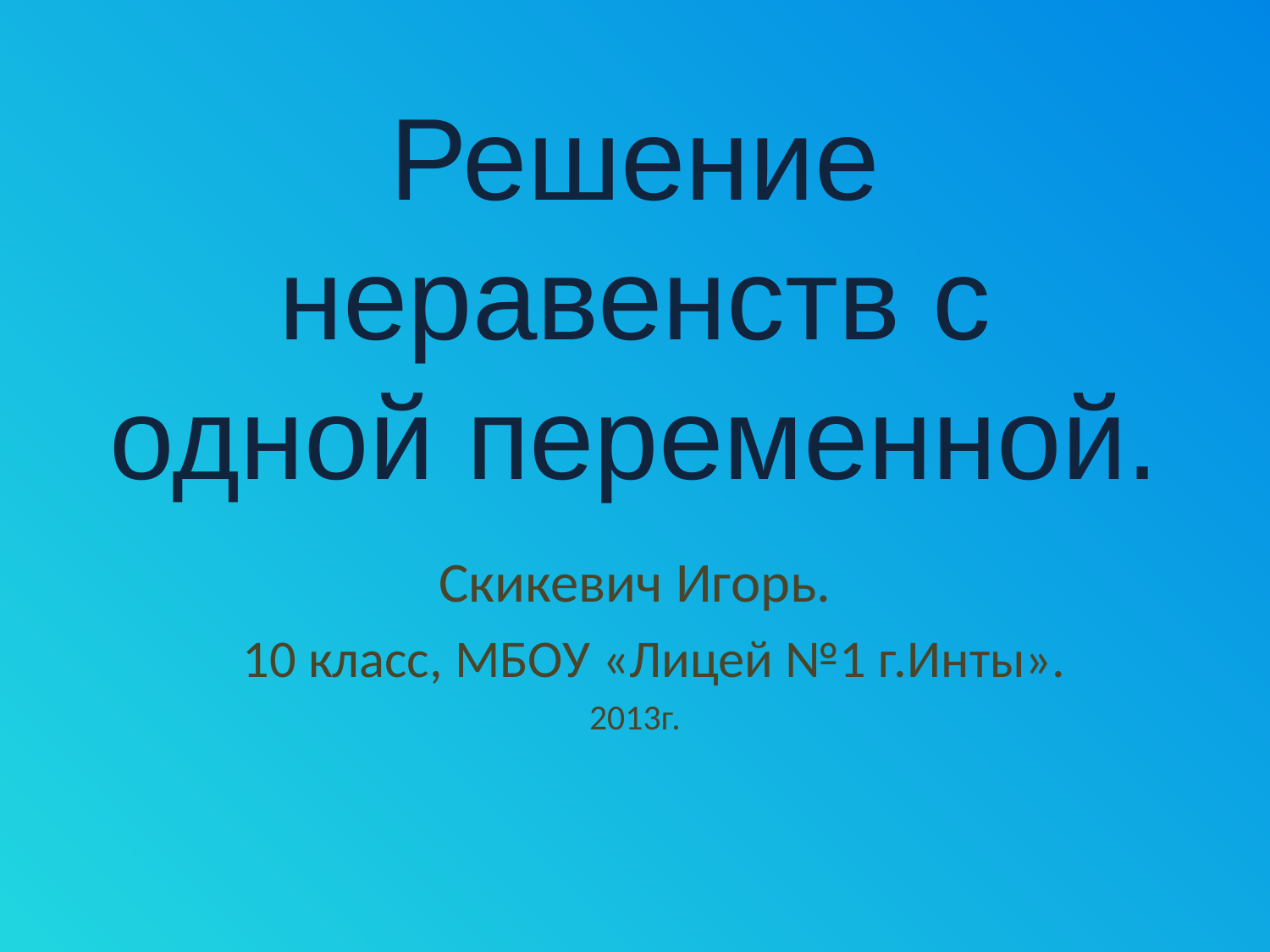

# Решение неравенств с одной переменной.
Скикевич Игорь.
10 класс, МБОУ «Лицей №1 г.Инты».
2013г.